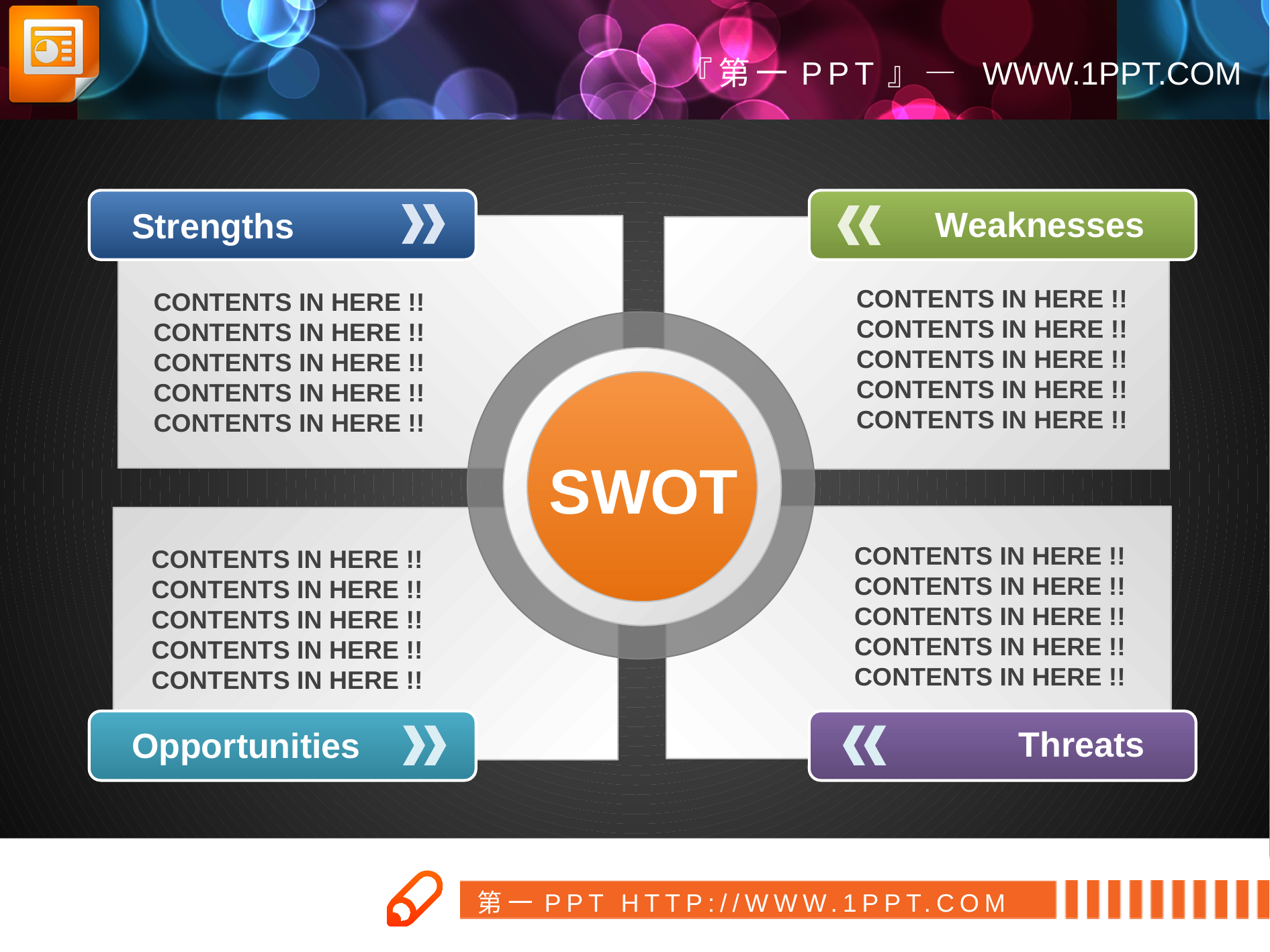

Weaknesses
Strengths

CONTENTS IN HERE !!
CONTENTS IN HERE !!
CONTENTS IN HERE !!
CONTENTS IN HERE !!
CONTENTS IN HERE !!
CONTENTS IN HERE !!
CONTENTS IN HERE !!
CONTENTS IN HERE !!
CONTENTS IN HERE !!
CONTENTS IN HERE !!

SWOT

CONTENTS IN HERE !!
CONTENTS IN HERE !!
CONTENTS IN HERE !!
CONTENTS IN HERE !!
CONTENTS IN HERE !!
CONTENTS IN HERE !!
CONTENTS IN HERE !!
CONTENTS IN HERE !!
CONTENTS IN HERE !!
CONTENTS IN HERE !!

Threats
Opportunities